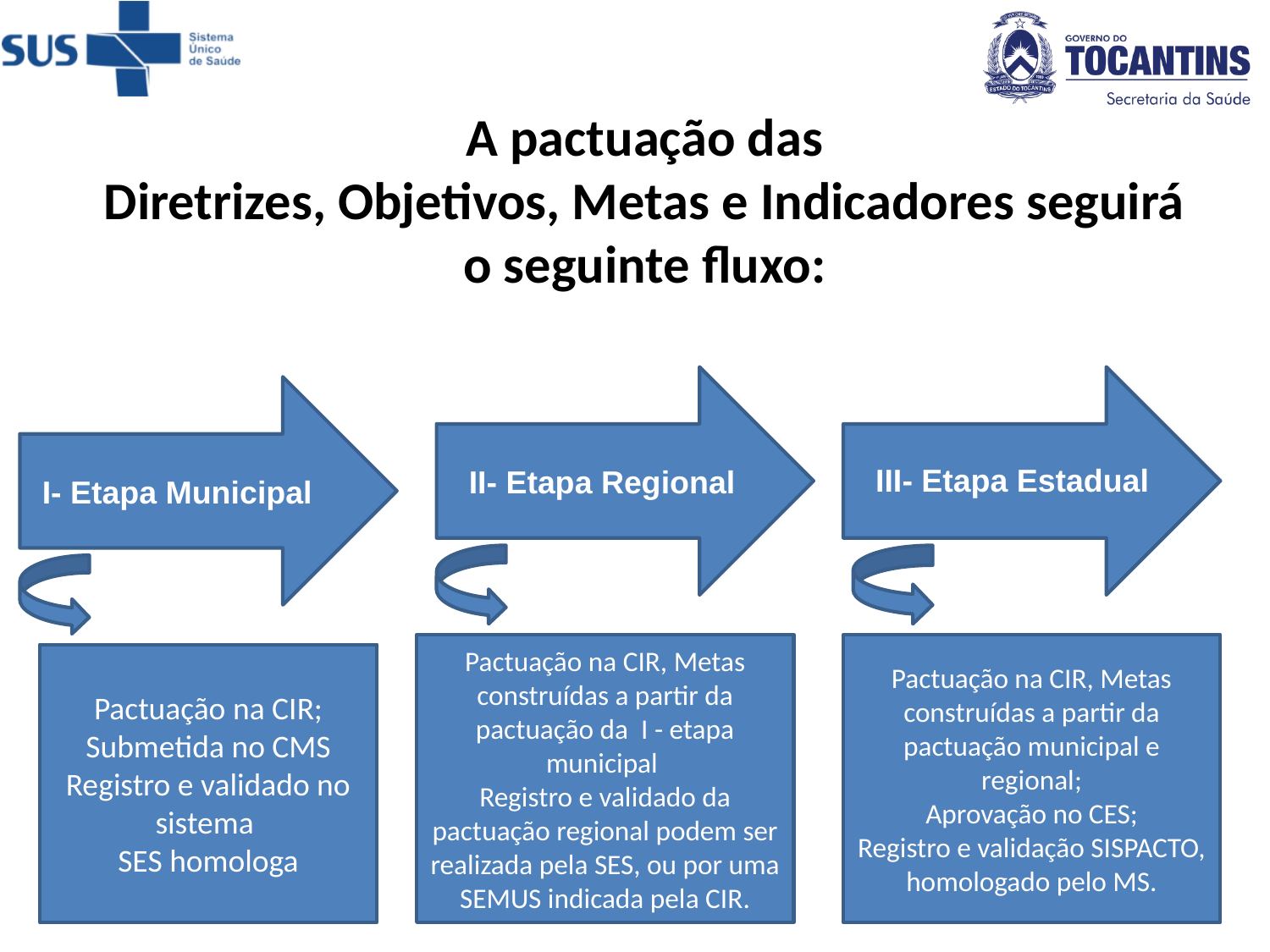

A pactuação das
Diretrizes, Objetivos, Metas e Indicadores seguirá o seguinte fluxo:
#

III- Etapa Estadual
II- Etapa Regional
I- Etapa Municipal
I- Etapa Municipal

Pactuação na CIR, Metas construídas a partir da pactuação da  I - etapa municipal
Registro e validado da pactuação regional podem ser realizada pela SES, ou por uma SEMUS indicada pela CIR.
Pactuação na CIR, Metas construídas a partir da pactuação municipal e regional;
Aprovação no CES;
Registro e validação SISPACTO, homologado pelo MS.
Pactuação na CIR;
Submetida no CMS
Registro e validado no sistema
SES homologa